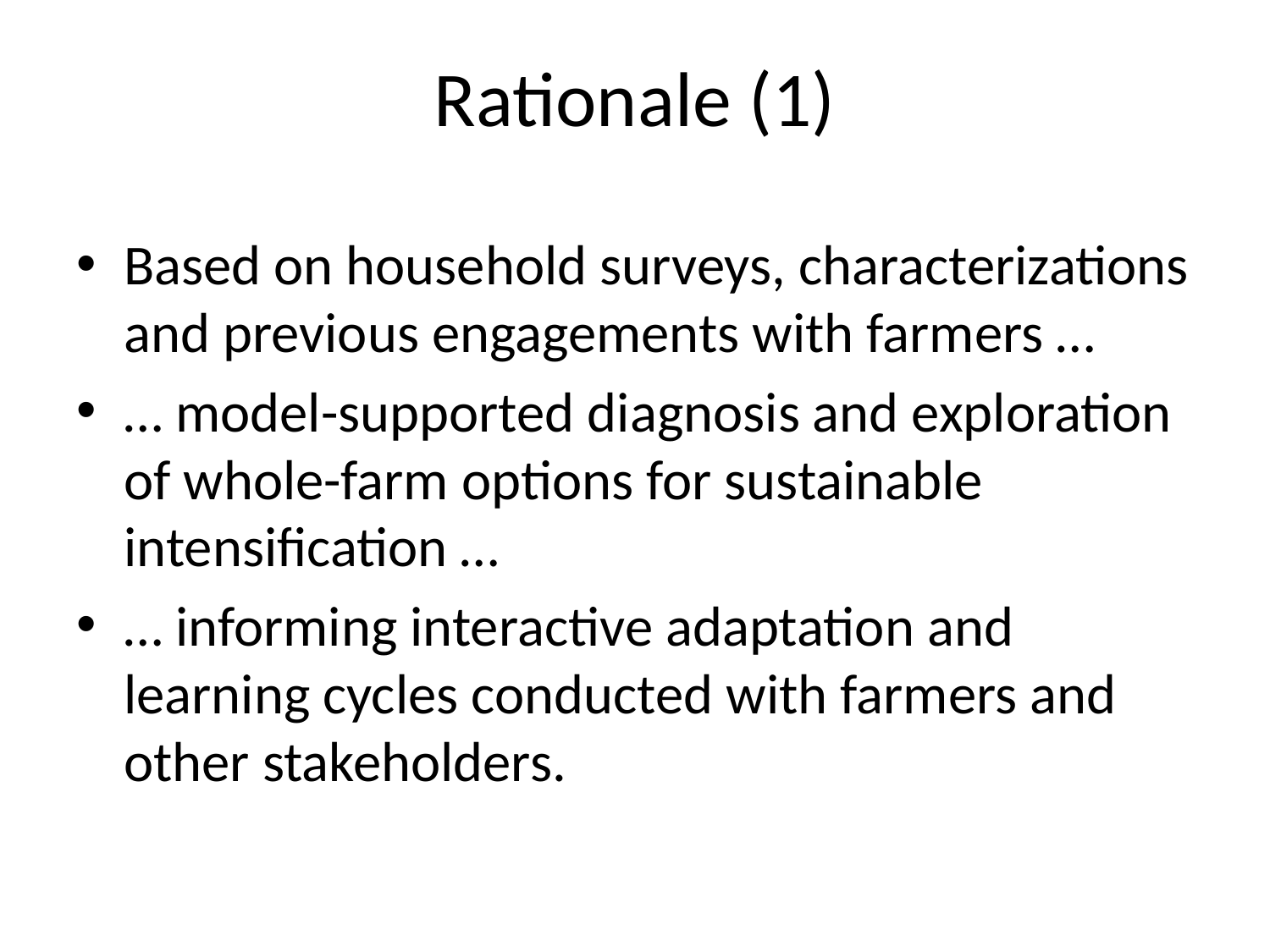

# Rationale (1)
Based on household surveys, characterizations and previous engagements with farmers …
… model-supported diagnosis and exploration of whole-farm options for sustainable intensification …
… informing interactive adaptation and learning cycles conducted with farmers and other stakeholders.